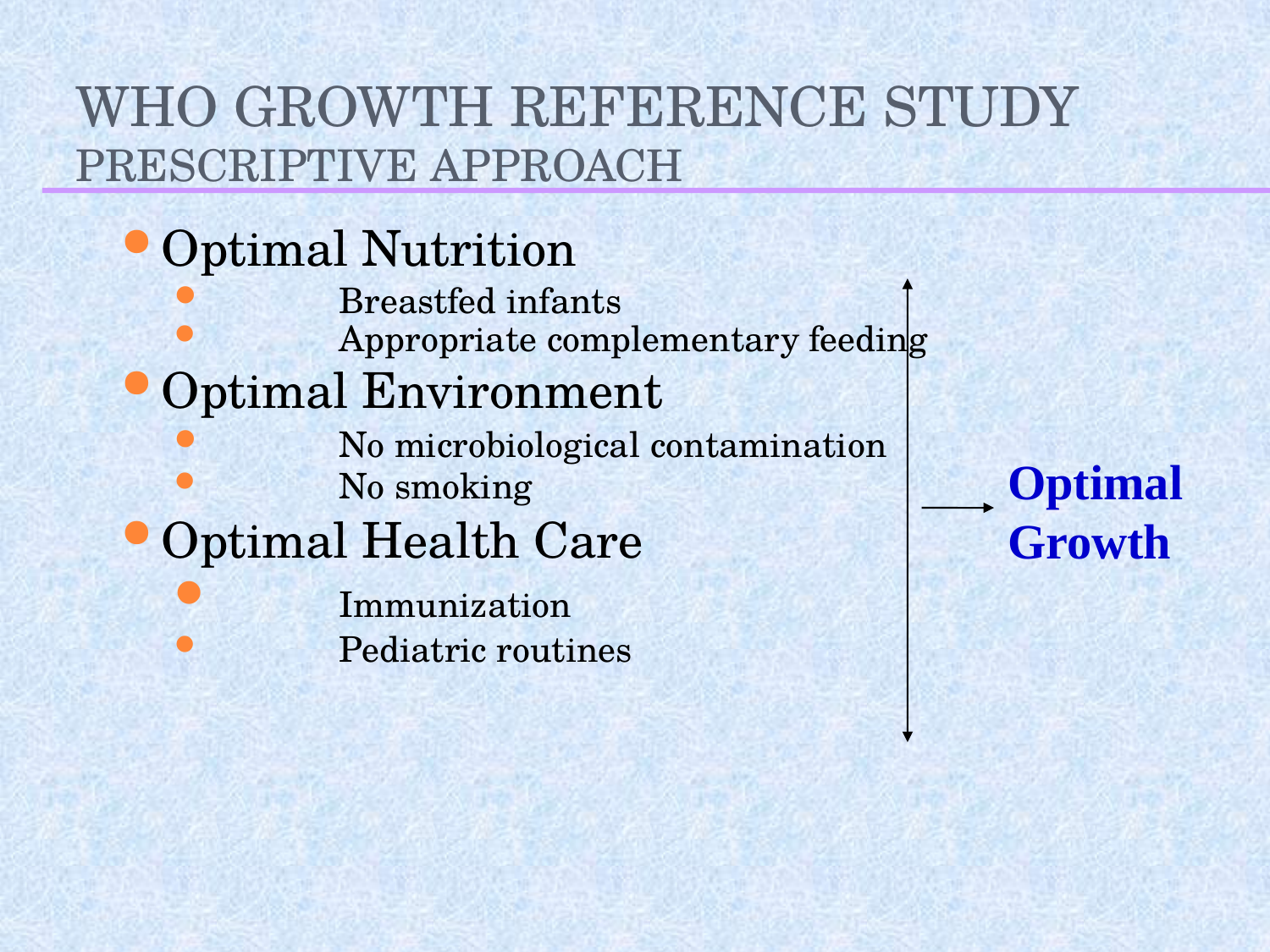

# WHO Growth Reference Study Prescriptive Approach

Optimal Nutrition
	Breastfed infants
	Appropriate complementary feeding
Optimal Environment
	No microbiological contamination
	No smoking
Optimal Health Care
	Immunization
	Pediatric routines

Optimal
Growth